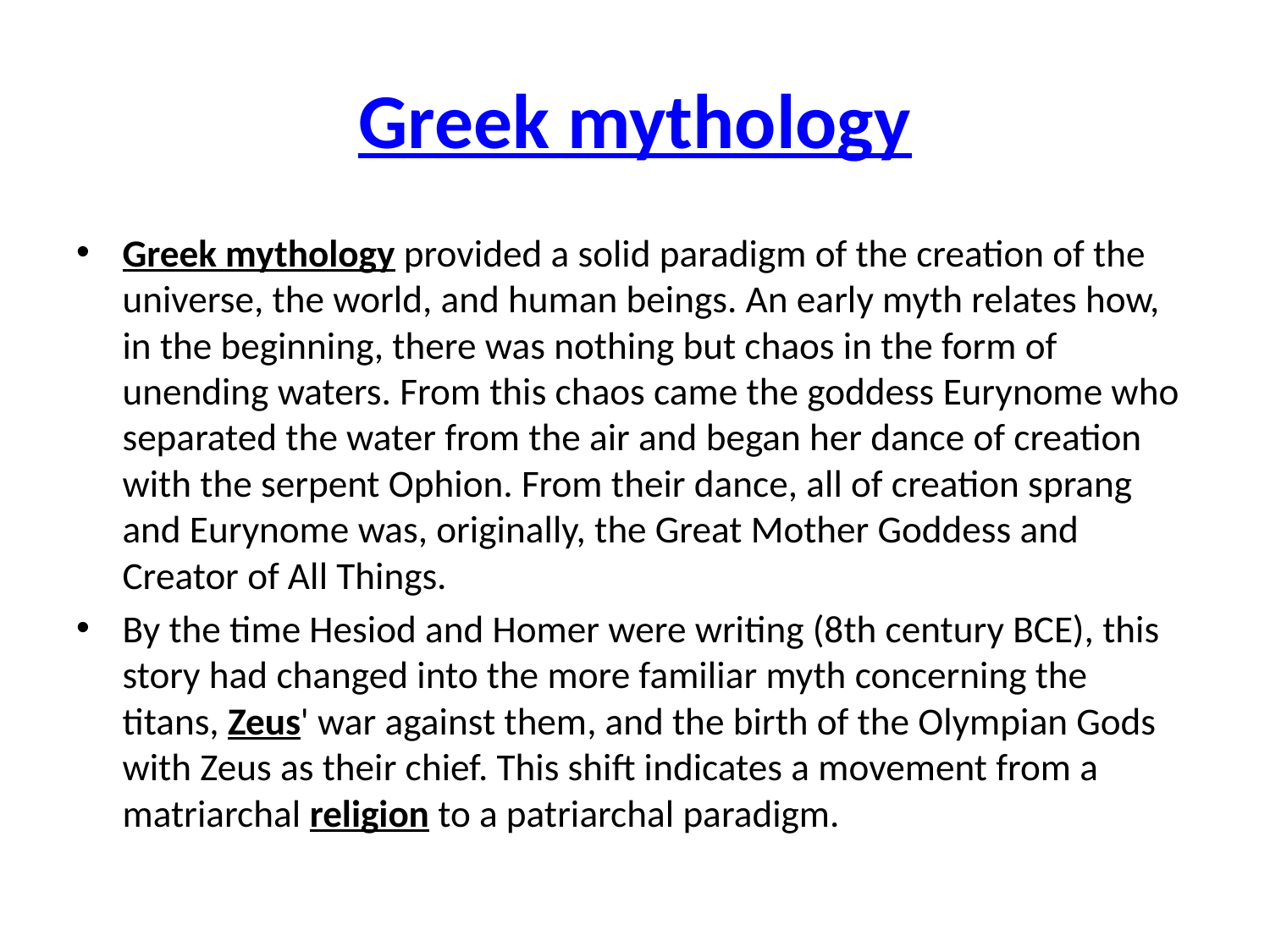

# Greek mythology
Greek mythology provided a solid paradigm of the creation of the universe, the world, and human beings. An early myth relates how, in the beginning, there was nothing but chaos in the form of unending waters. From this chaos came the goddess Eurynome who separated the water from the air and began her dance of creation with the serpent Ophion. From their dance, all of creation sprang and Eurynome was, originally, the Great Mother Goddess and Creator of All Things.
By the time Hesiod and Homer were writing (8th century BCE), this story had changed into the more familiar myth concerning the titans, Zeus' war against them, and the birth of the Olympian Gods with Zeus as their chief. This shift indicates a movement from a matriarchal religion to a patriarchal paradigm.